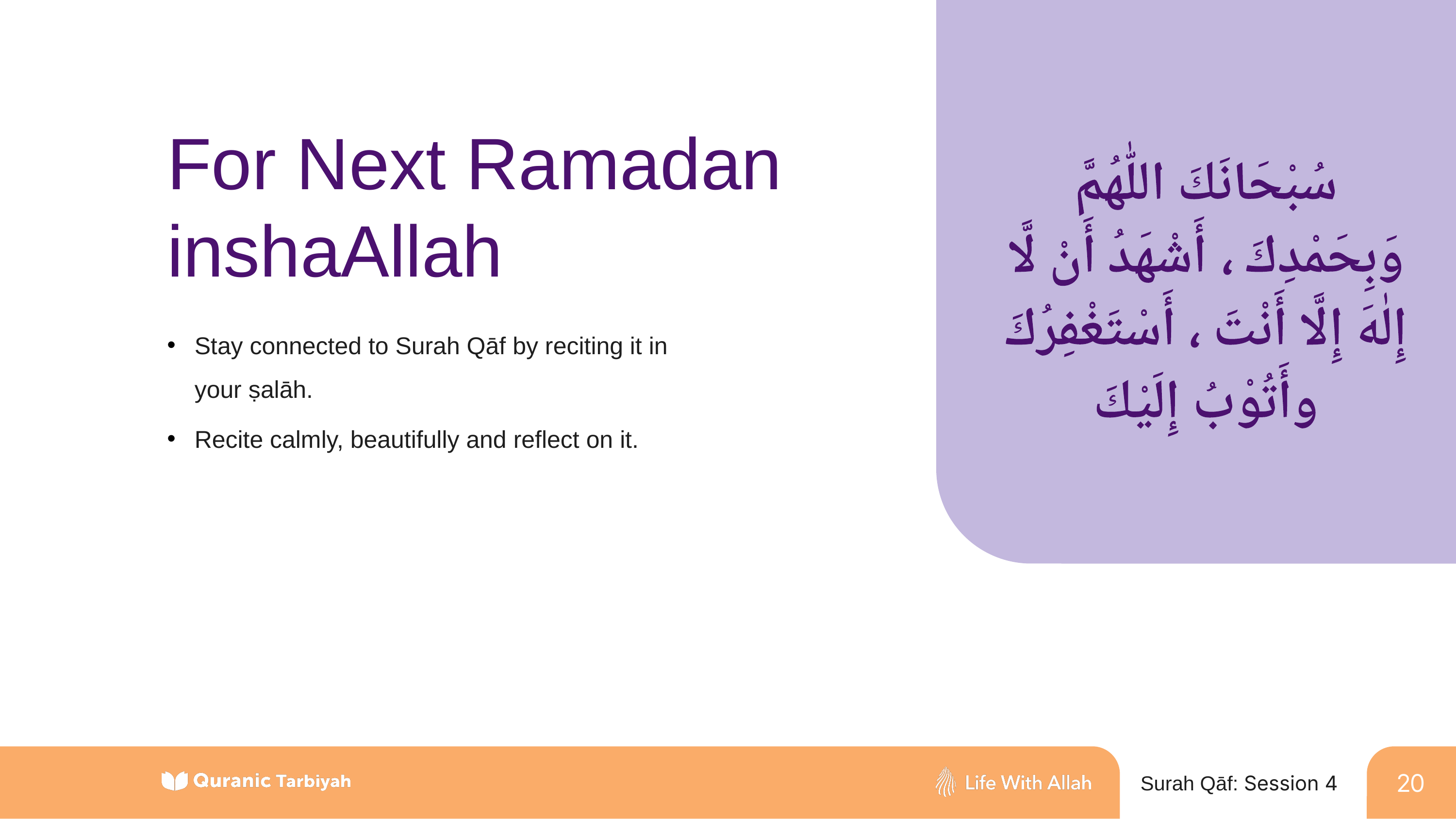

For Next Ramadan inshaAllah

Stay connected to Surah Qāf by reciting it in your ṣalāh.
Recite calmly, beautifully and reflect on it.